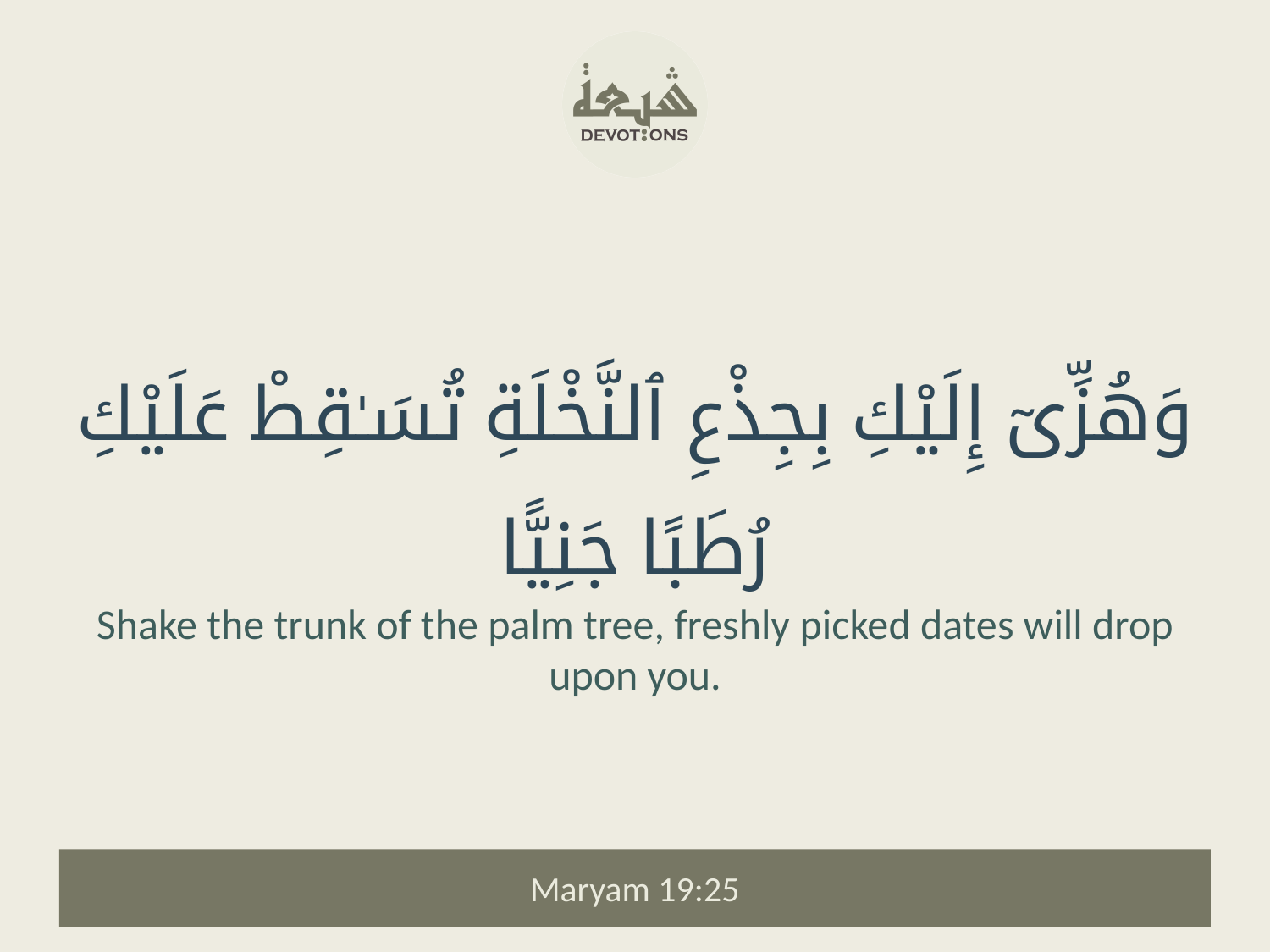

وَهُزِّىٓ إِلَيْكِ بِجِذْعِ ٱلنَّخْلَةِ تُسَـٰقِطْ عَلَيْكِ رُطَبًا جَنِيًّا
Shake the trunk of the palm tree, freshly picked dates will drop upon you.
Maryam 19:25